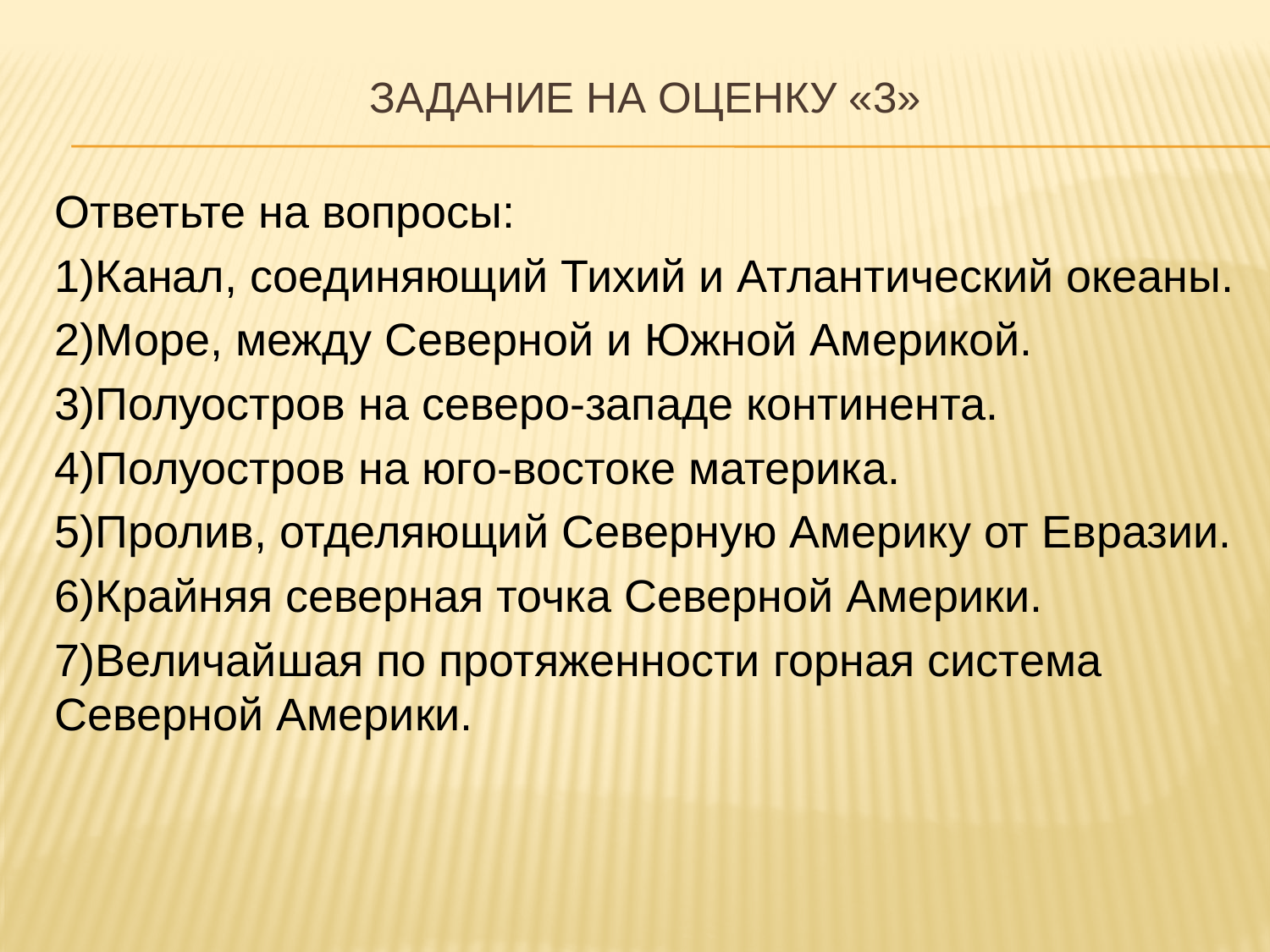

# Задание на оценку «3»
Ответьте на вопросы:
1)Канал, соединяющий Тихий и Атлантический океаны.
2)Море, между Северной и Южной Америкой.
3)Полуостров на северо-западе континента.
4)Полуостров на юго-востоке материка.
5)Пролив, отделяющий Северную Америку от Евразии.
6)Крайняя северная точка Северной Америки.
7)Величайшая по протяженности горная система Северной Америки.